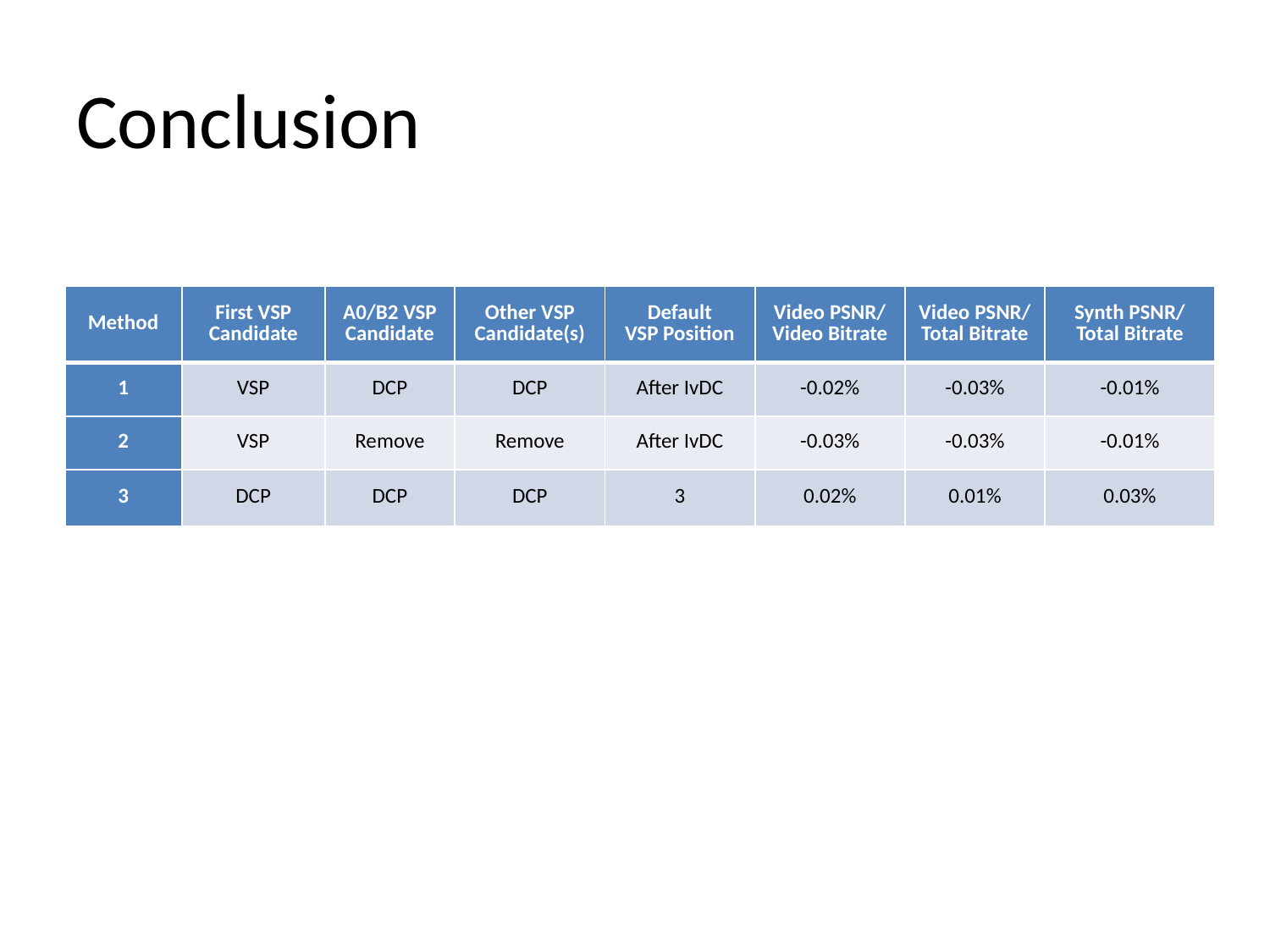

# Conclusion
| Method | First VSP Candidate | A0/B2 VSP Candidate | Other VSP Candidate(s) | Default VSP Position | Video PSNR/ Video Bitrate | Video PSNR/ Total Bitrate | Synth PSNR/ Total Bitrate |
| --- | --- | --- | --- | --- | --- | --- | --- |
| 1 | VSP | DCP | DCP | After IvDC | -0.02% | -0.03% | -0.01% |
| 2 | VSP | Remove | Remove | After IvDC | -0.03% | -0.03% | -0.01% |
| 3 | DCP | DCP | DCP | 3 | 0.02% | 0.01% | 0.03% |